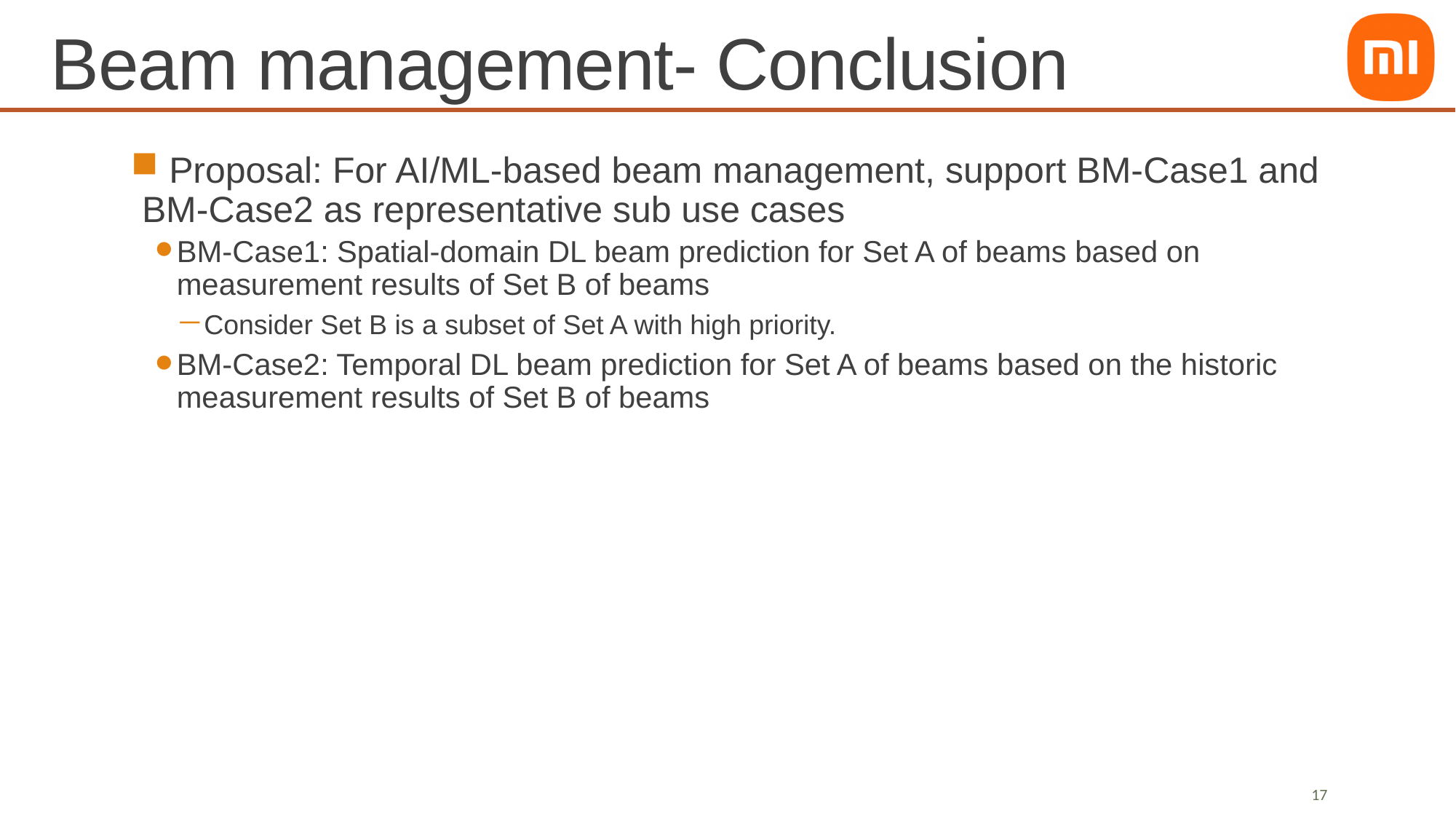

Beam management- Conclusion
 Proposal: For AI/ML-based beam management, support BM-Case1 and BM-Case2 as representative sub use cases
BM-Case1: Spatial-domain DL beam prediction for Set A of beams based on measurement results of Set B of beams
Consider Set B is a subset of Set A with high priority.
BM-Case2: Temporal DL beam prediction for Set A of beams based on the historic measurement results of Set B of beams